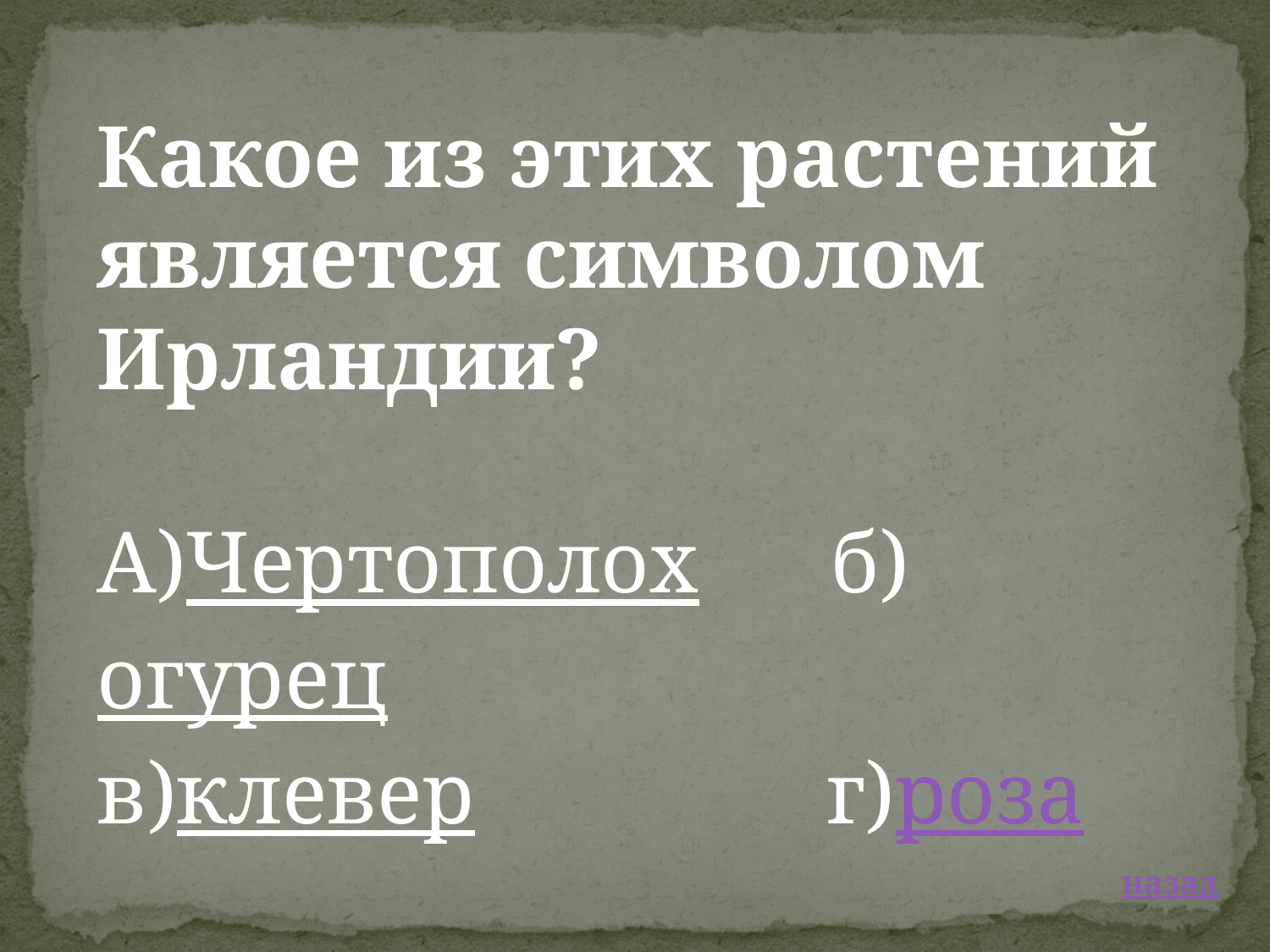

Какое из этих растений является символом Ирландии?

А)Чертополох      б)огурец
в)клевер                г)роза
 назад